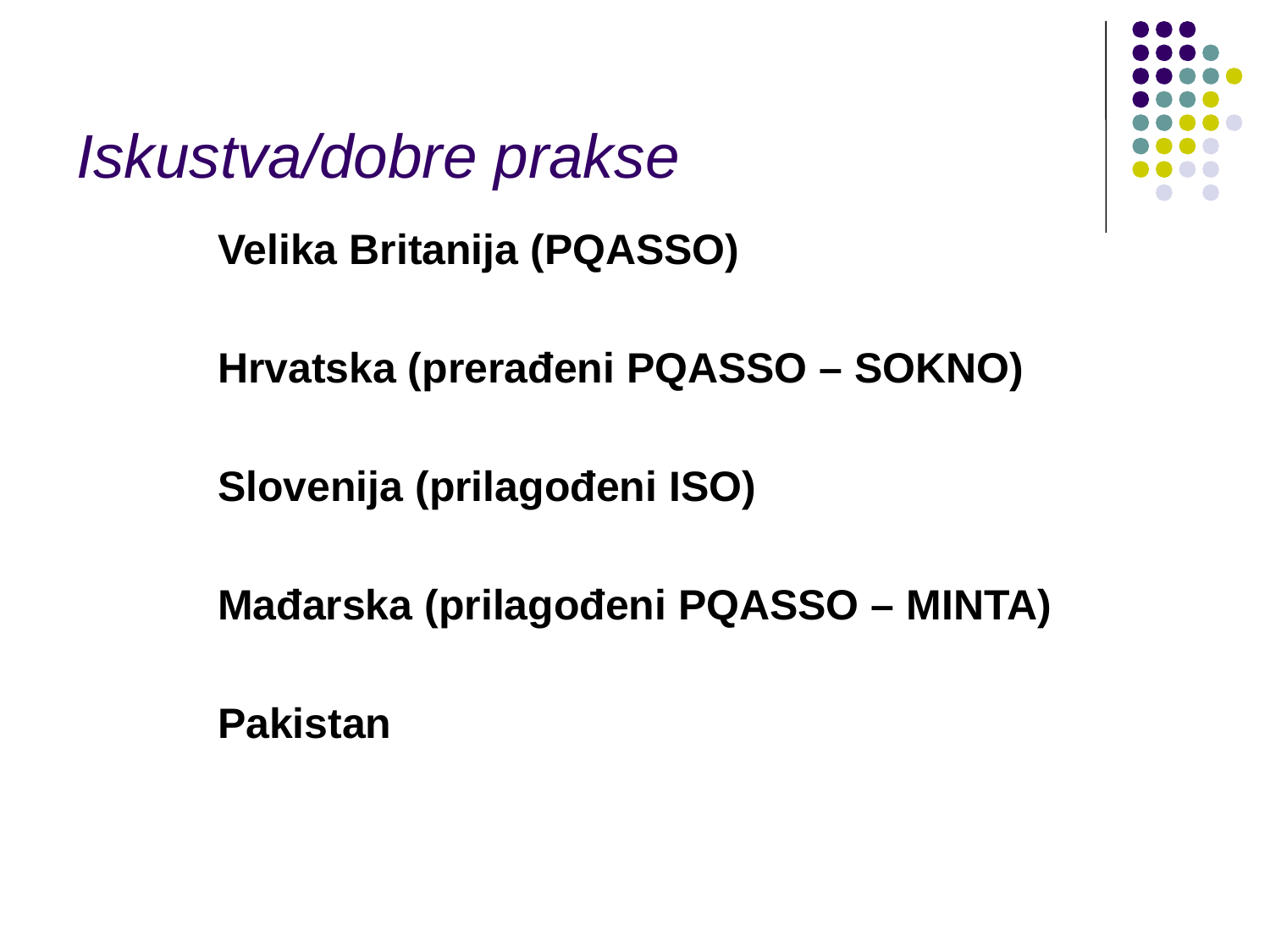

# Iskustva/dobre prakse
Velika Britanija (PQASSO)

Hrvatska (prerađeni PQASSO – SOKNO)

Slovenija (prilagođeni ISO)

Mađarska (prilagođeni PQASSO – MINTA)

Pakistan